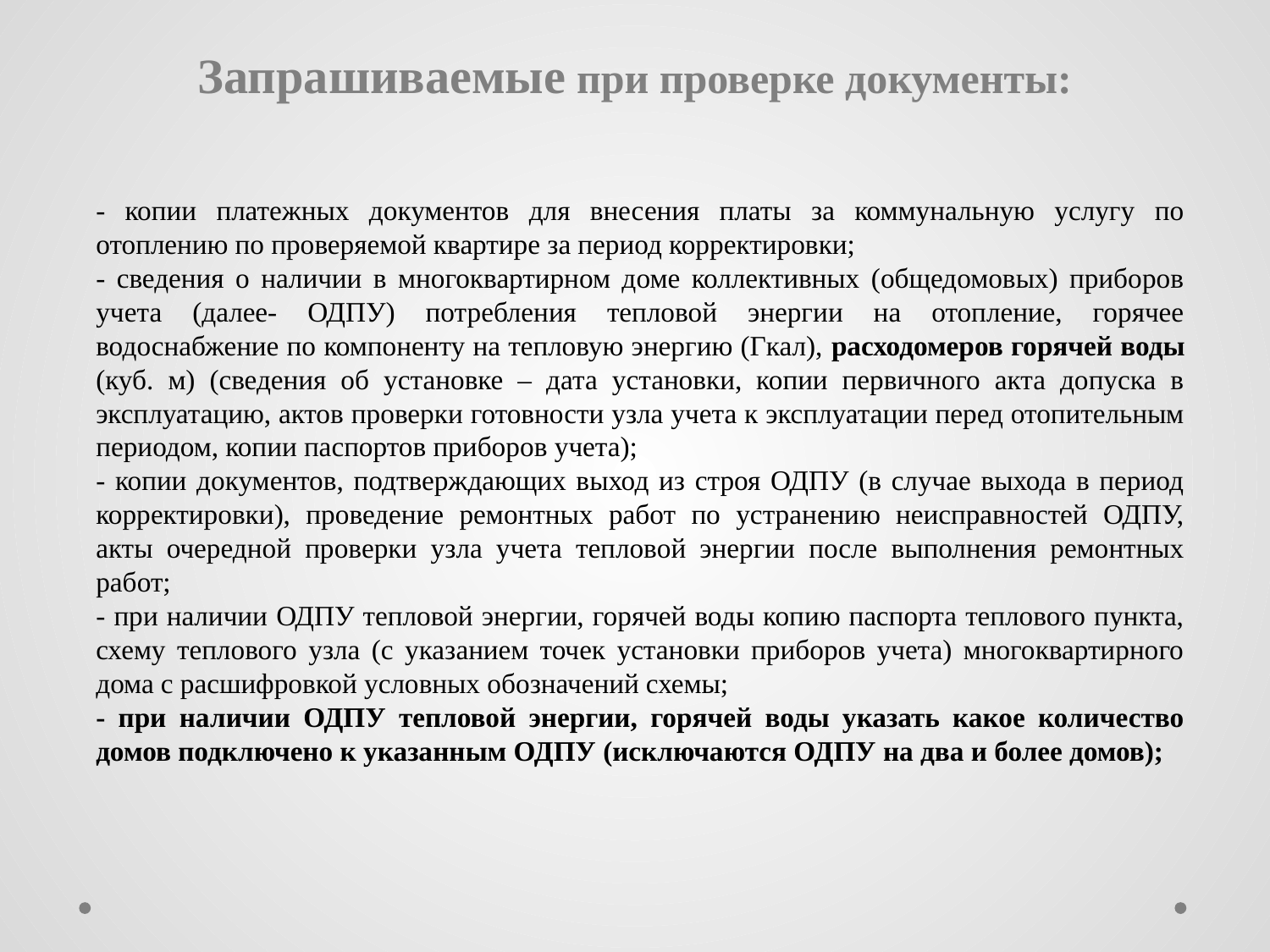

# Запрашиваемые при проверке документы:

- копии платежных документов для внесения платы за коммунальную услугу по отоплению по проверяемой квартире за период корректировки;
- сведения о наличии в многоквартирном доме коллективных (общедомовых) приборов учета (далее- ОДПУ) потребления тепловой энергии на отопление, горячее водоснабжение по компоненту на тепловую энергию (Гкал), расходомеров горячей воды (куб. м) (сведения об установке – дата установки, копии первичного акта допуска в эксплуатацию, актов проверки готовности узла учета к эксплуатации перед отопительным периодом, копии паспортов приборов учета);
- копии документов, подтверждающих выход из строя ОДПУ (в случае выхода в период корректировки), проведение ремонтных работ по устранению неисправностей ОДПУ, акты очередной проверки узла учета тепловой энергии после выполнения ремонтных работ;
- при наличии ОДПУ тепловой энергии, горячей воды копию паспорта теплового пункта, схему теплового узла (с указанием точек установки приборов учета) многоквартирного дома с расшифровкой условных обозначений схемы;
- при наличии ОДПУ тепловой энергии, горячей воды указать какое количество домов подключено к указанным ОДПУ (исключаются ОДПУ на два и более домов);